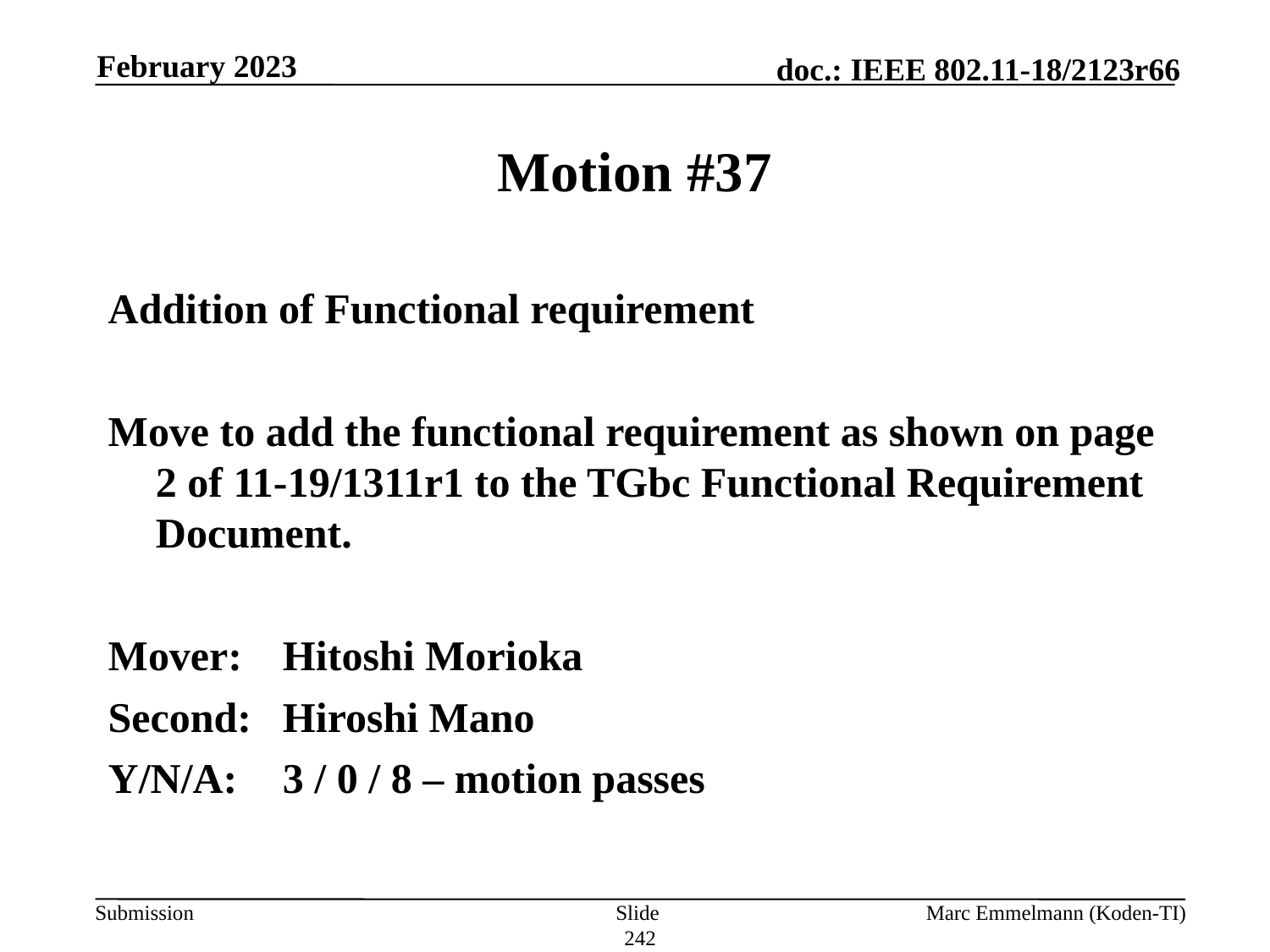

February 2023
# Motion #37
Addition of Functional requirement

Move to add the functional requirement as shown on page 2 of 11-19/1311r1 to the TGbc Functional Requirement Document.

Mover:	Hitoshi Morioka
Second:	Hiroshi Mano
Y/N/A:	3 / 0 / 8 – motion passes
Slide 242
Marc Emmelmann (Koden-TI)